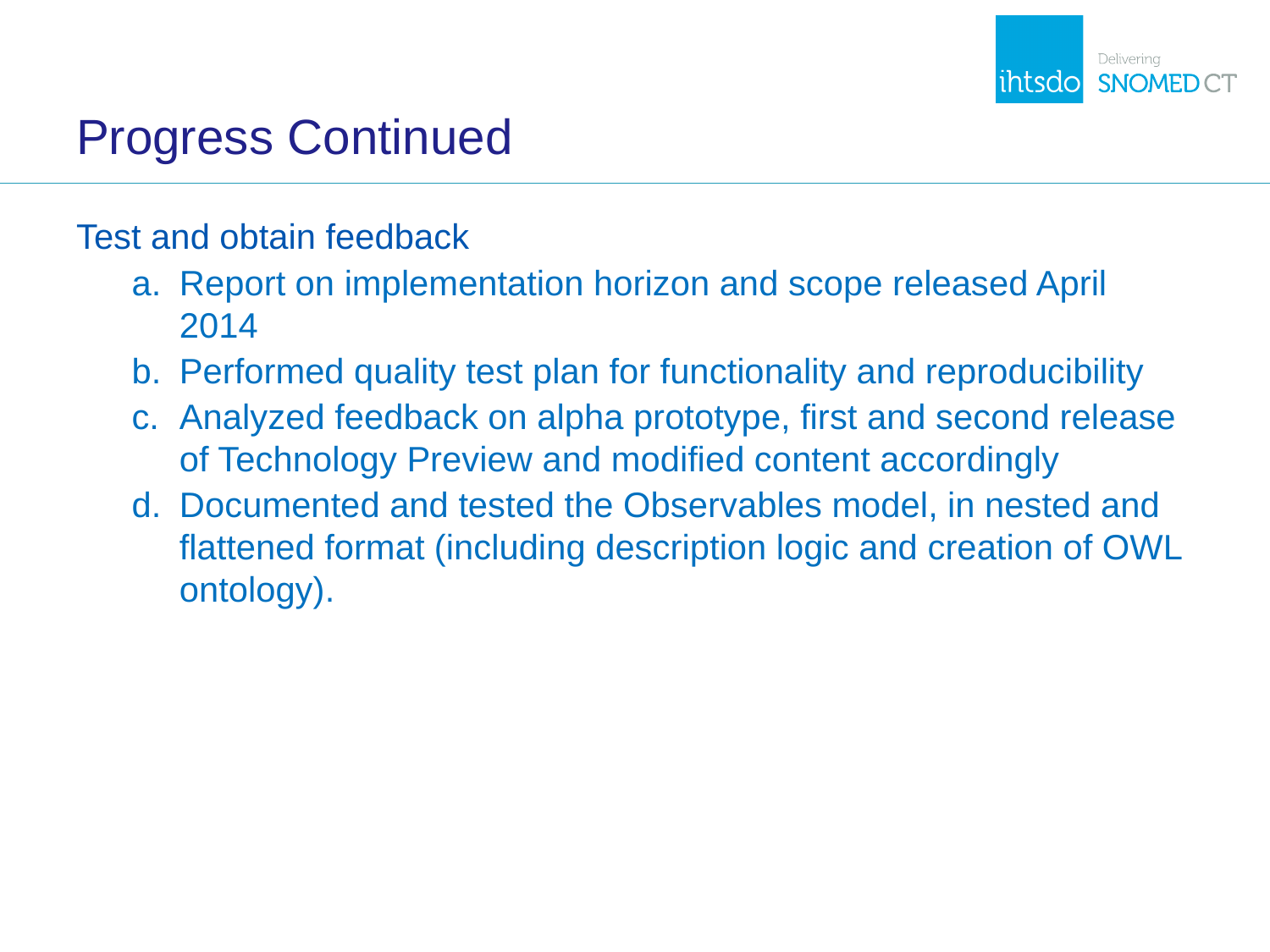

# Progress Continued
Test and obtain feedback
Report on implementation horizon and scope released April 2014
Performed quality test plan for functionality and reproducibility
Analyzed feedback on alpha prototype, first and second release of Technology Preview and modified content accordingly
Documented and tested the Observables model, in nested and flattened format (including description logic and creation of OWL ontology).